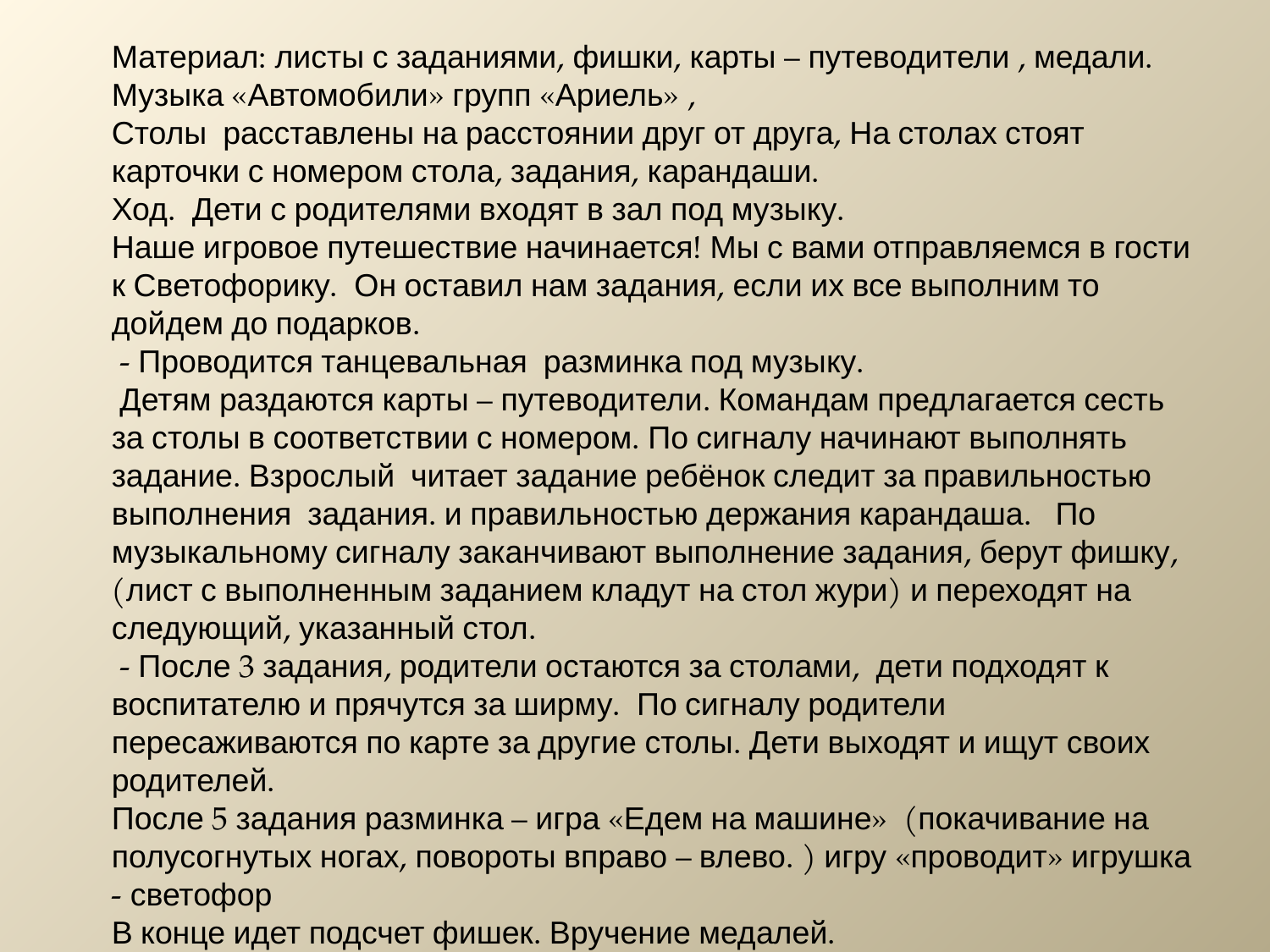

Материал: листы с заданиями, фишки, карты – путеводители , медали. Музыка «Автомобили» групп «Ариель» ,
Столы  расставлены на расстоянии друг от друга, На столах стоят карточки с номером стола, задания, карандаши.
Ход.  Дети с родителями входят в зал под музыку.
Наше игровое путешествие начинается! Мы с вами отправляемся в гости к Светофорику.  Он оставил нам задания, если их все выполним то дойдем до подарков.
 - Проводится танцевальная  разминка под музыку.
 Детям раздаются карты – путеводители. Командам предлагается сесть за столы в соответствии с номером. По сигналу начинают выполнять задание. Взрослый  читает задание ребёнок следит за правильностью выполнения  задания. и правильностью держания карандаша.   По музыкальному сигналу заканчивают выполнение задания, берут фишку, (лист с выполненным заданием кладут на стол жури) и переходят на следующий, указанный стол.
 - После 3 задания, родители остаются за столами,  дети подходят к воспитателю и прячутся за ширму.  По сигналу родители пересаживаются по карте за другие столы. Дети выходят и ищут своих родителей.
После 5 задания разминка – игра «Едем на машине»  (покачивание на полусогнутых ногах, повороты вправо – влево. ) игру «проводит» игрушка - светофор
В конце идет подсчет фишек. Вручение медалей.